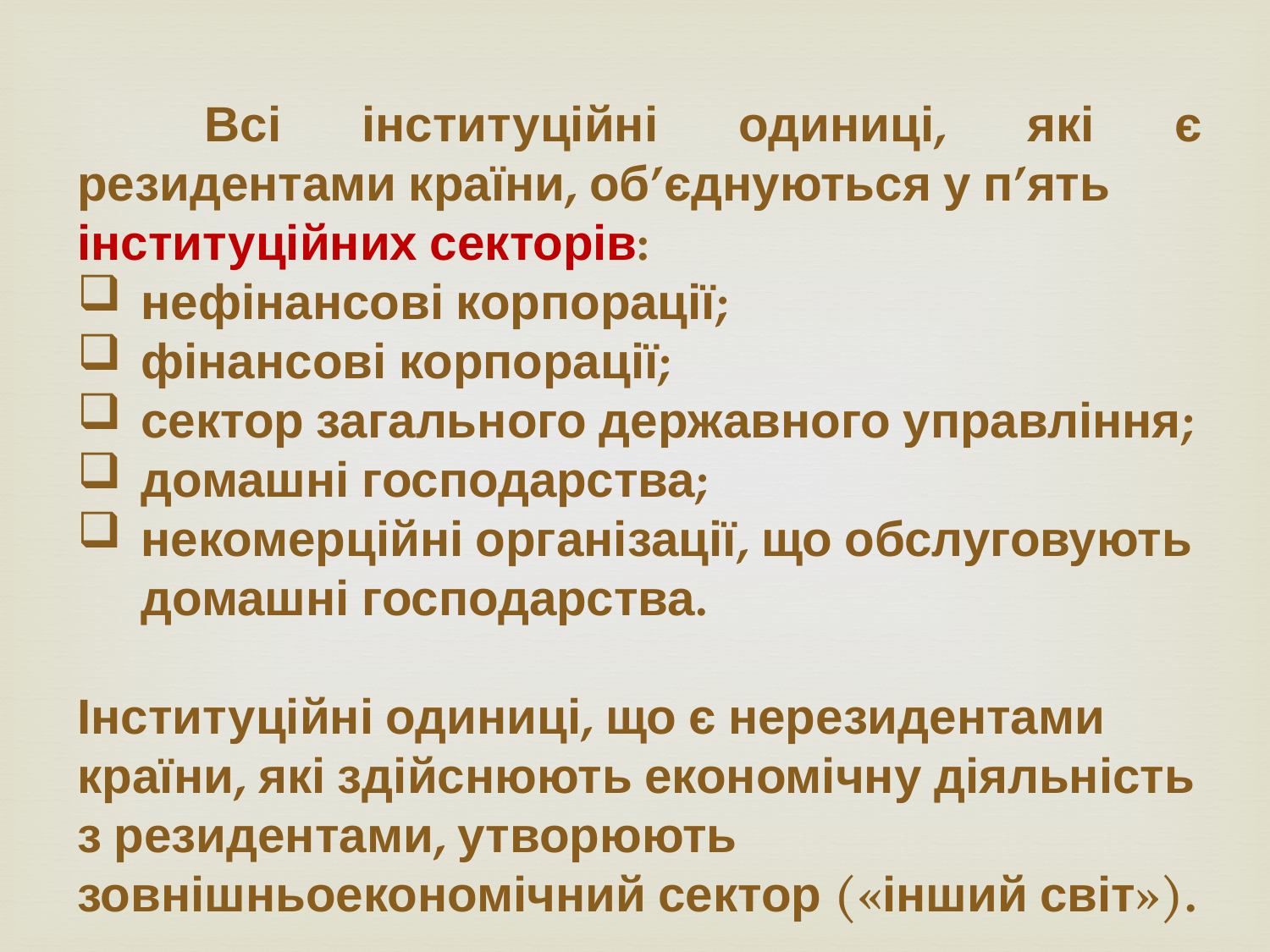

Всі інституційні одиниці, які є резидентами країни, об’єднуються у п’ять
інституційних секторів:
нефінансові корпорації;
фінансові корпорації;
сектор загального державного управління;
домашні господарства;
некомерційні організації, що обслуговують домашні господарства.

Інституційні одиниці, що є нерезидентами країни, які здійснюють економічну діяльність з резидентами, утворюють зовнішньоекономічний сектор («інший світ»).